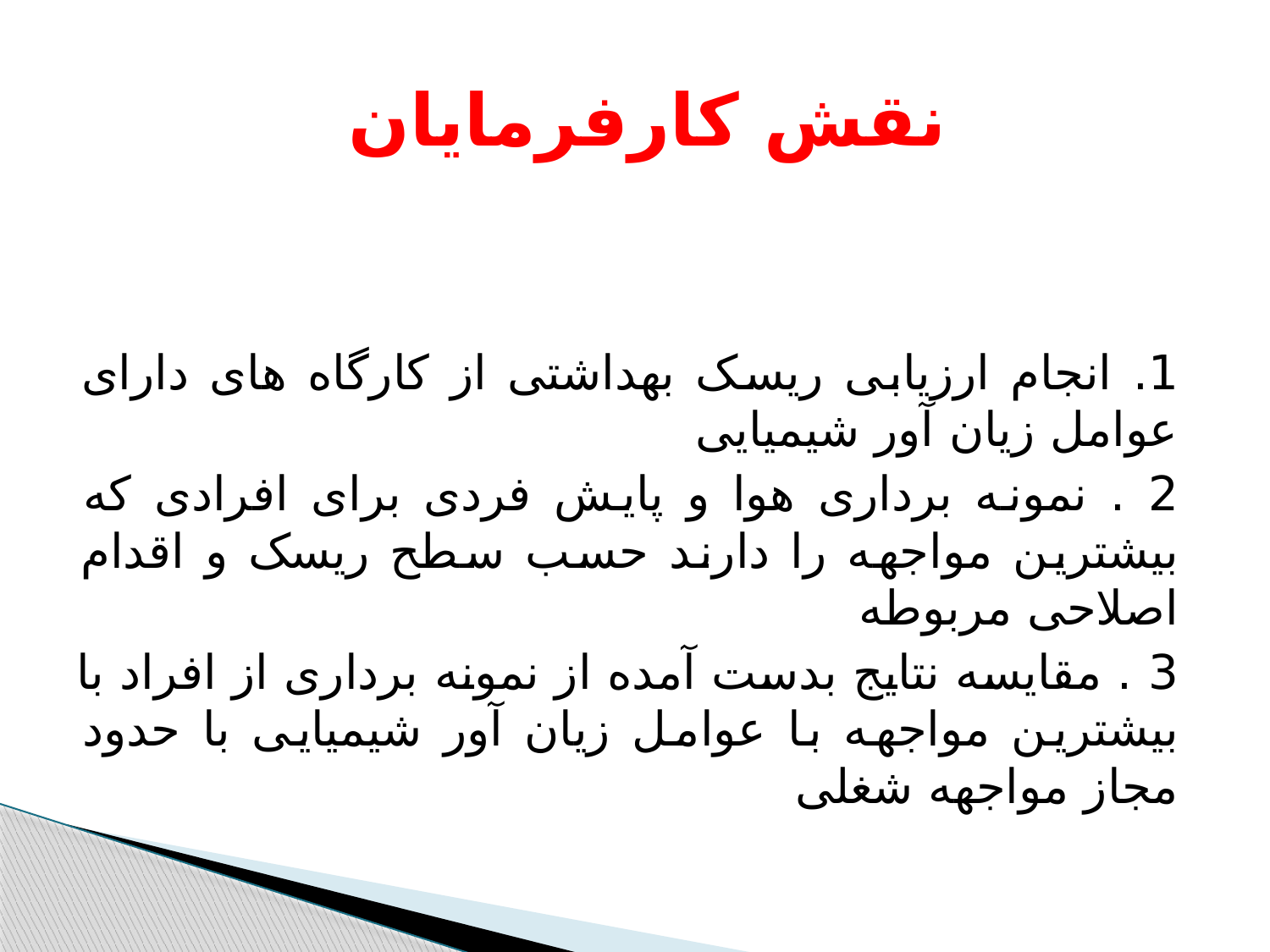

# نقش کارفرمایان
1. انجام ارزیابی ریسک بهداشتی از کارگاه های دارای عوامل زیان آور شیمیایی
2 . نمونه برداری هوا و پایش فردی برای افرادی که بیشترین مواجهه را دارند حسب سطح ریسک و اقدام اصلاحی مربوطه
3 . مقایسه نتایج بدست آمده از نمونه برداری از افراد با بیشترین مواجهه با عوامل زیان آور شیمیایی با حدود مجاز مواجهه شغلی